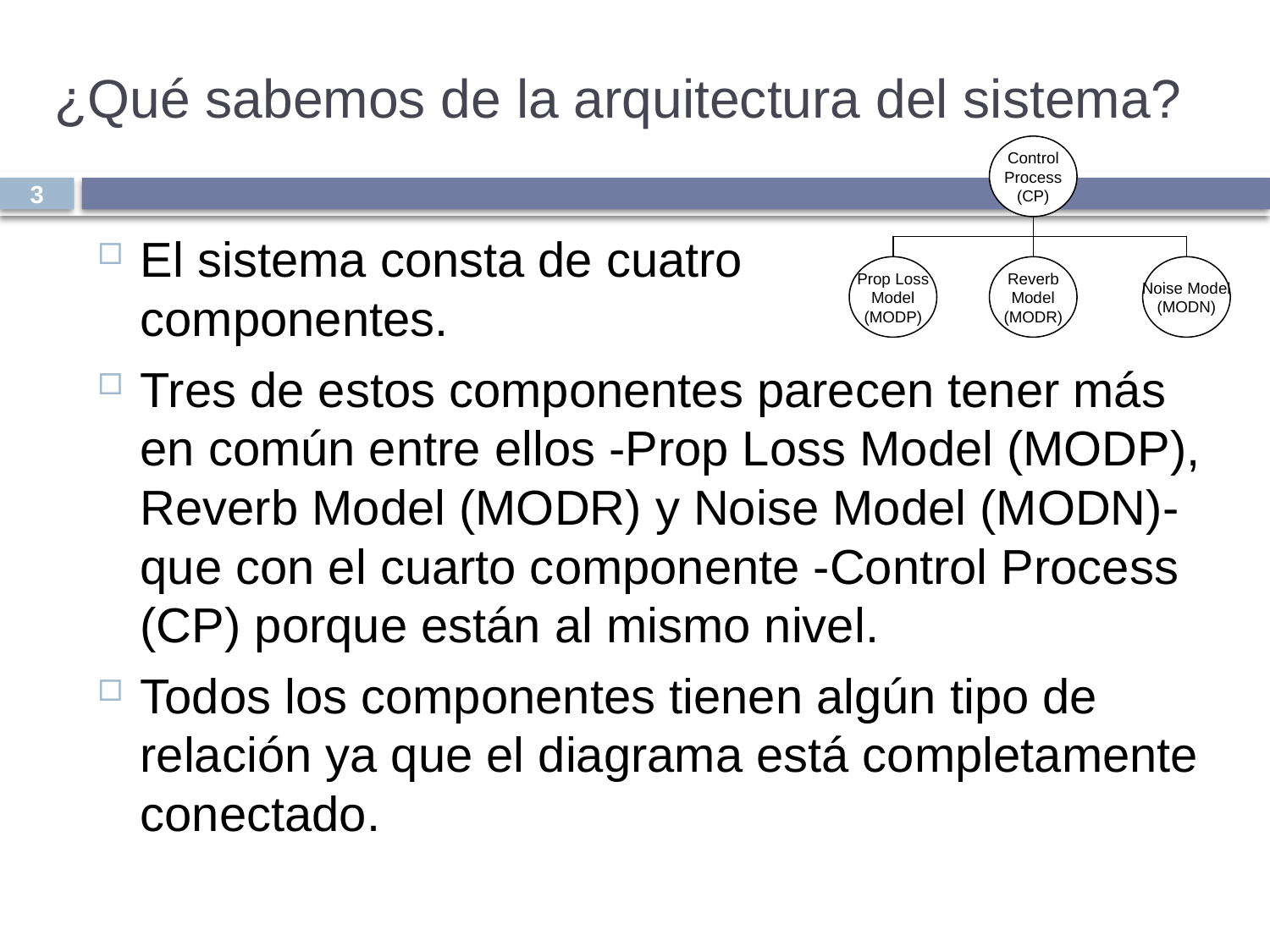

# ¿Qué sabemos de la arquitectura del sistema?
Control
Process
(CP)
Prop Loss
Model
(MODP)
Reverb
Model
(MODR)
Noise Model
(MODN)
3
El sistema consta de cuatro
componentes.
Tres de estos componentes parecen tener más en común entre ellos -Prop Loss Model (MODP), Reverb Model (MODR) y Noise Model (MODN)- que con el cuarto componente -Control Process (CP) porque están al mismo nivel.
Todos los componentes tienen algún tipo de relación ya que el diagrama está completamente conectado.